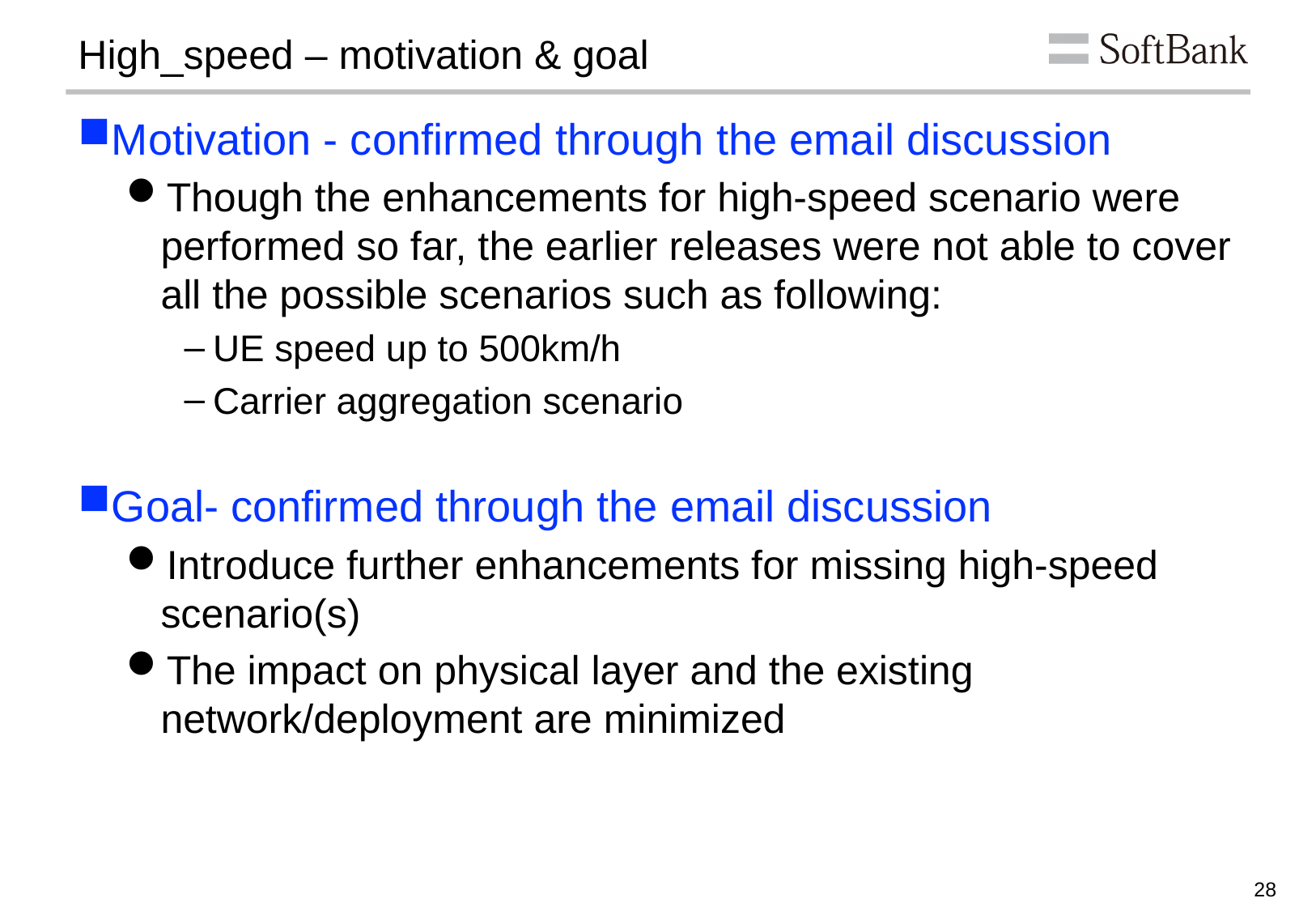

# High_speed – motivation & goal
Motivation - confirmed through the email discussion
Though the enhancements for high-speed scenario were performed so far, the earlier releases were not able to cover all the possible scenarios such as following:
UE speed up to 500km/h
Carrier aggregation scenario

Goal- confirmed through the email discussion
Introduce further enhancements for missing high-speed scenario(s)
The impact on physical layer and the existing network/deployment are minimized